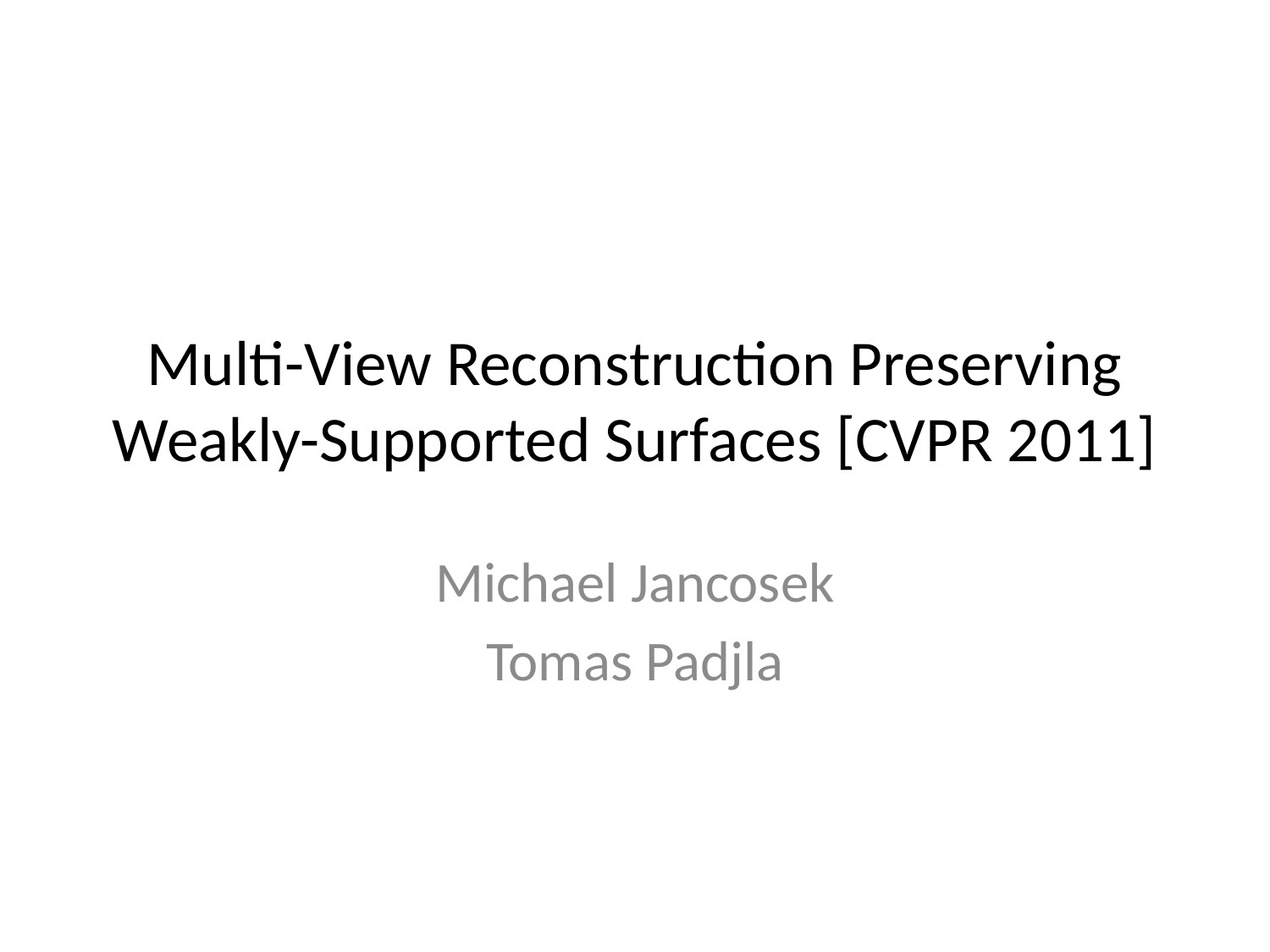

# Multi-View Reconstruction Preserving Weakly-Supported Surfaces [CVPR 2011]
Michael Jancosek
Tomas Padjla